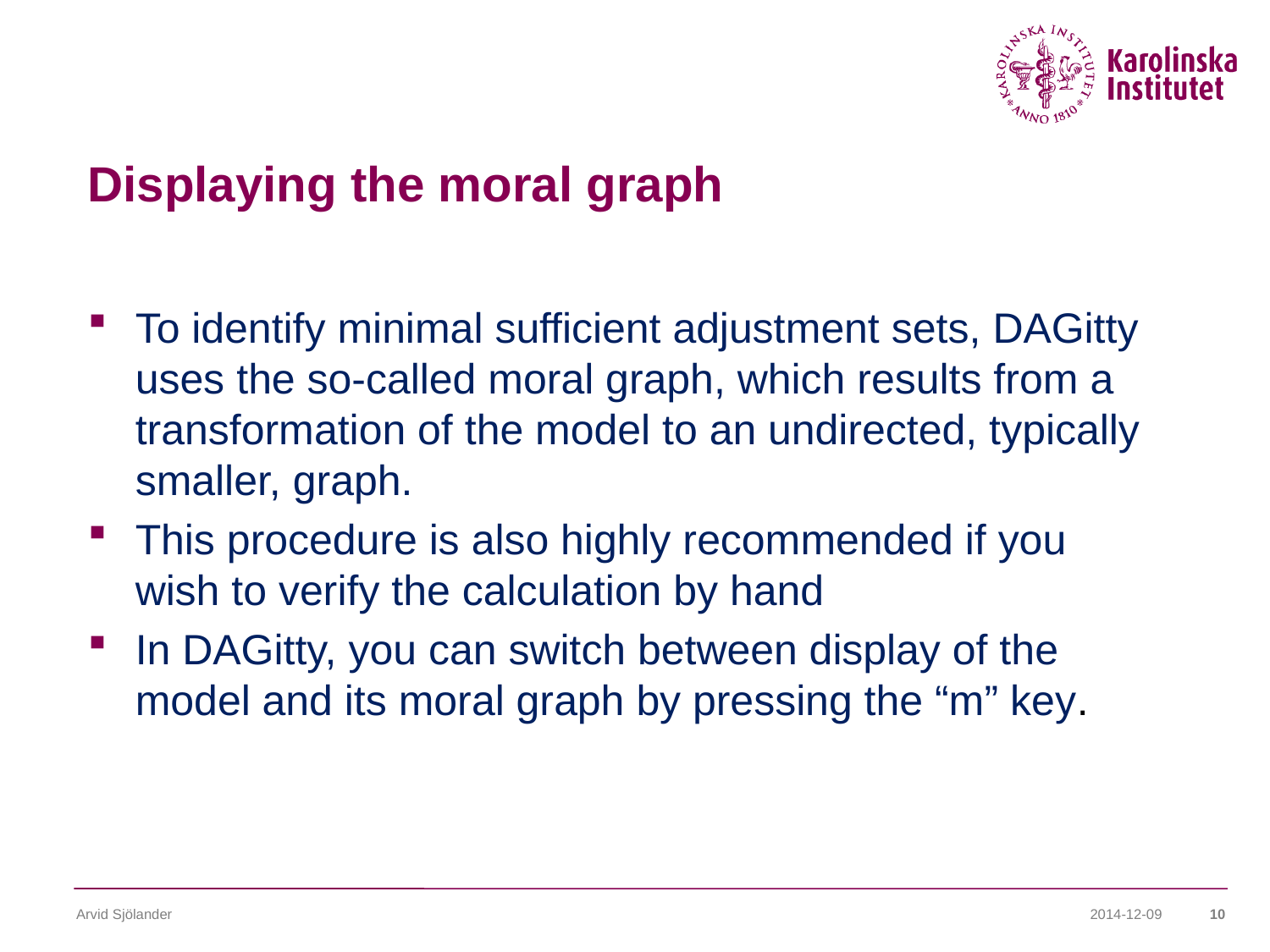

# Displaying the moral graph
To identify minimal sufficient adjustment sets, DAGitty uses the so-called moral graph, which results from a transformation of the model to an undirected, typically smaller, graph.
This procedure is also highly recommended if you wish to verify the calculation by hand
In DAGitty, you can switch between display of the model and its moral graph by pressing the “m” key.
Arvid Sjölander
2014-12-09
10